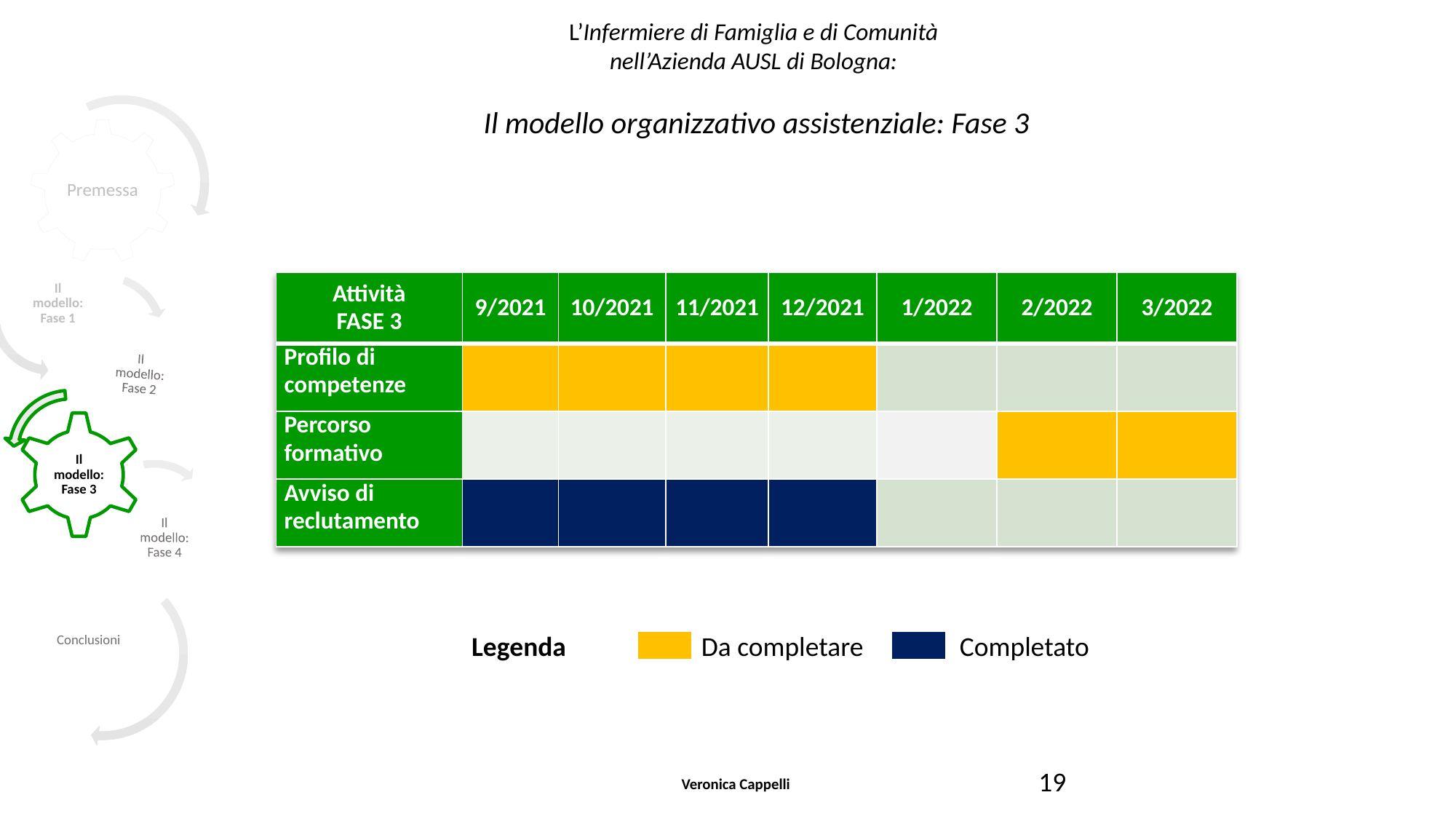

L’Infermiere di Famiglia e di Comunità
nell’Azienda AUSL di Bologna:

Il modello organizzativo assistenziale: Fase 3
Premessa
Il modello: Fase 1
Il modello: Fase 2
| Attività FASE 3 | 9/2021 | 10/2021 | 11/2021 | 12/2021 | 1/2022 | 2/2022 | 3/2022 |
| --- | --- | --- | --- | --- | --- | --- | --- |
| Profilo di competenze |  |  |  |  |  |  |  |
| Percorso formativo |  |  |  |  |  |  |  |
| Avviso di reclutamento |  |  |  |  |  |  |  |
Conclusioni
Il modello: Fase 3
Il modello: Fase 4
Legenda
Da completare
Completato

19
Veronica Cappelli